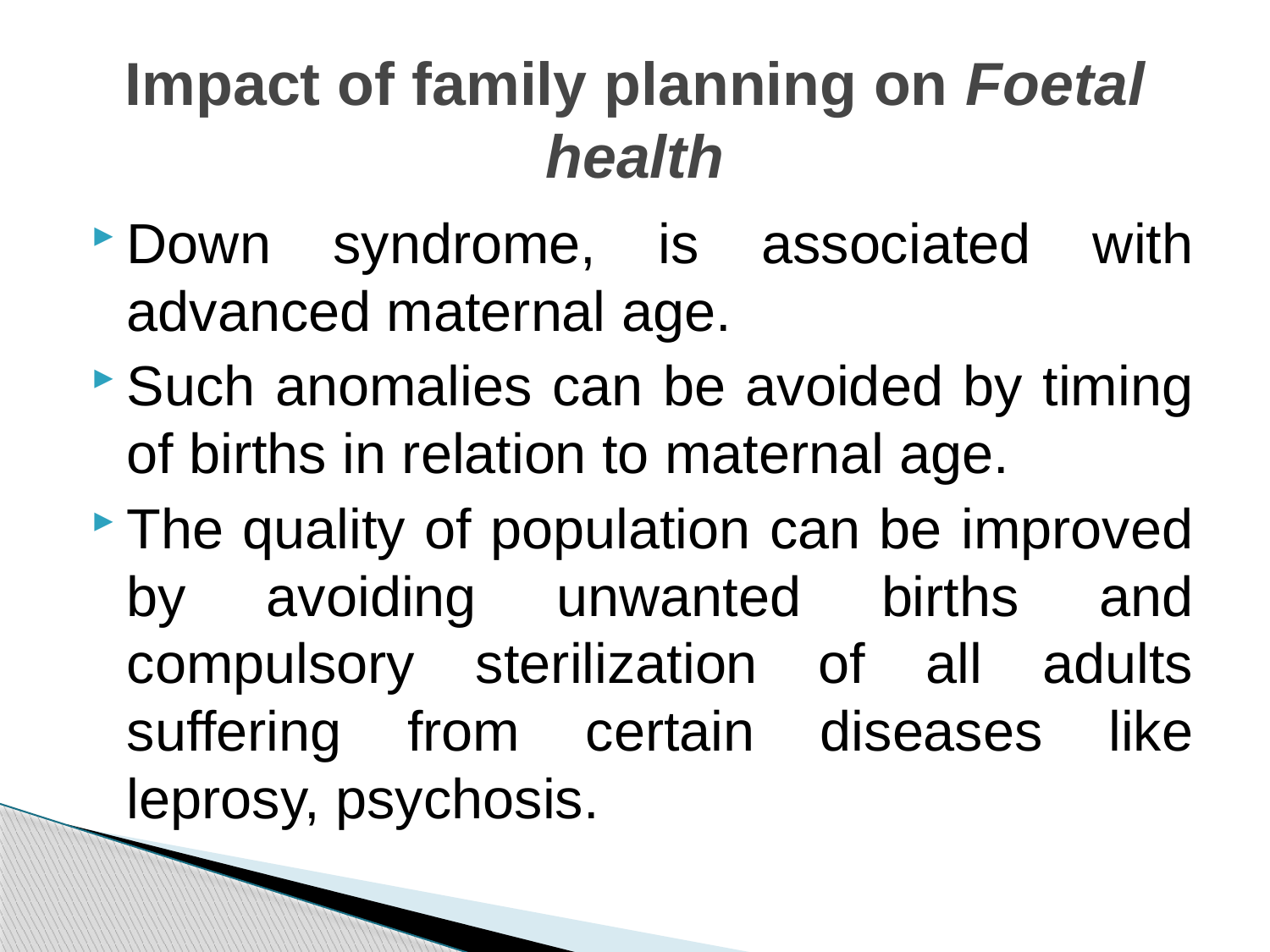

# Impact of family planning on Foetal health
Down syndrome, is associated with advanced maternal age.
Such anomalies can be avoided by timing of births in relation to maternal age.
The quality of population can be improved by avoiding unwanted births and compulsory sterilization of all adults suffering from certain diseases like leprosy, psychosis.